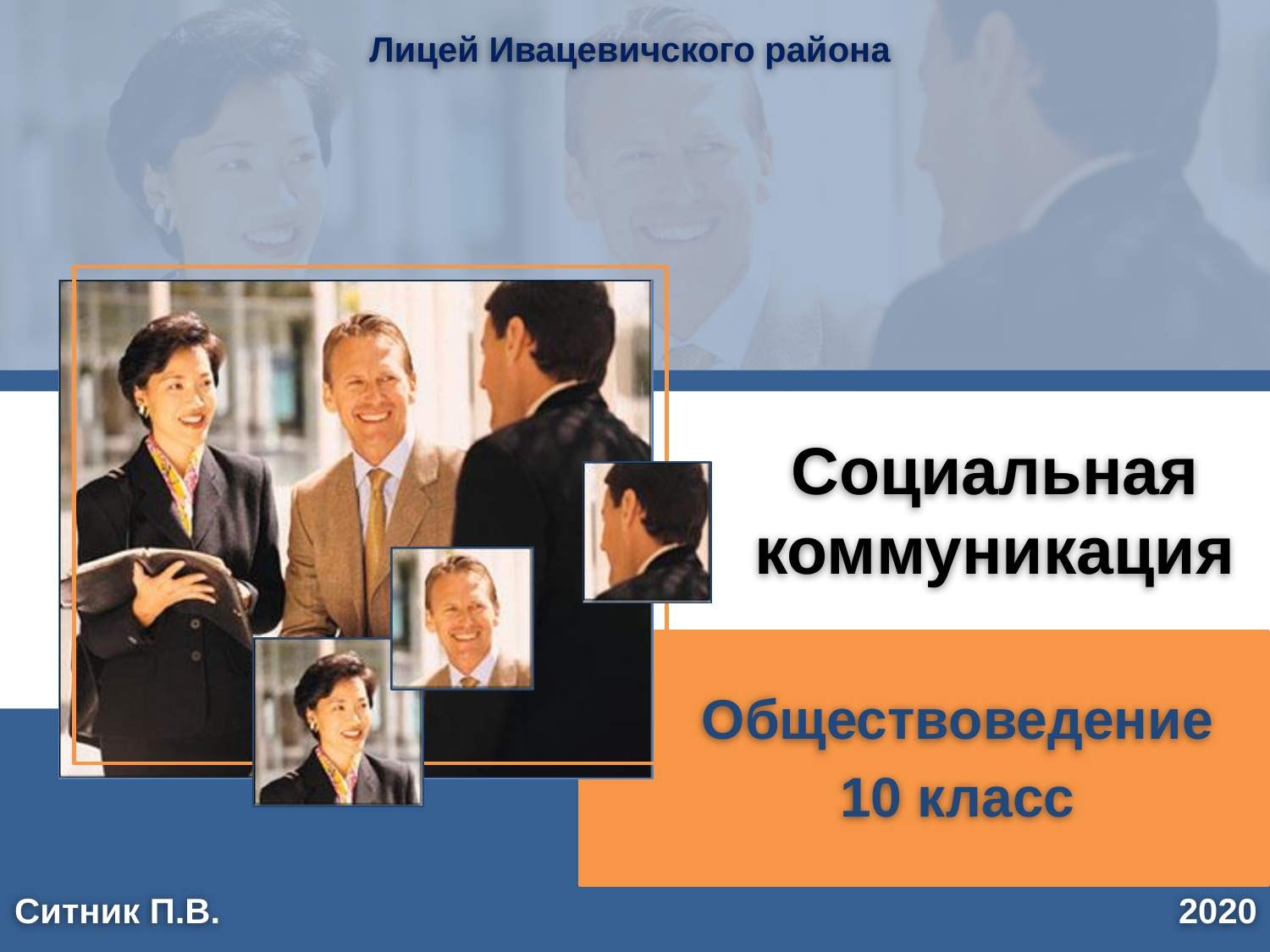

Лицей Ивацевичского района
# Социальная коммуникация
Обществоведение
10 класс
2020
Ситник П.В.